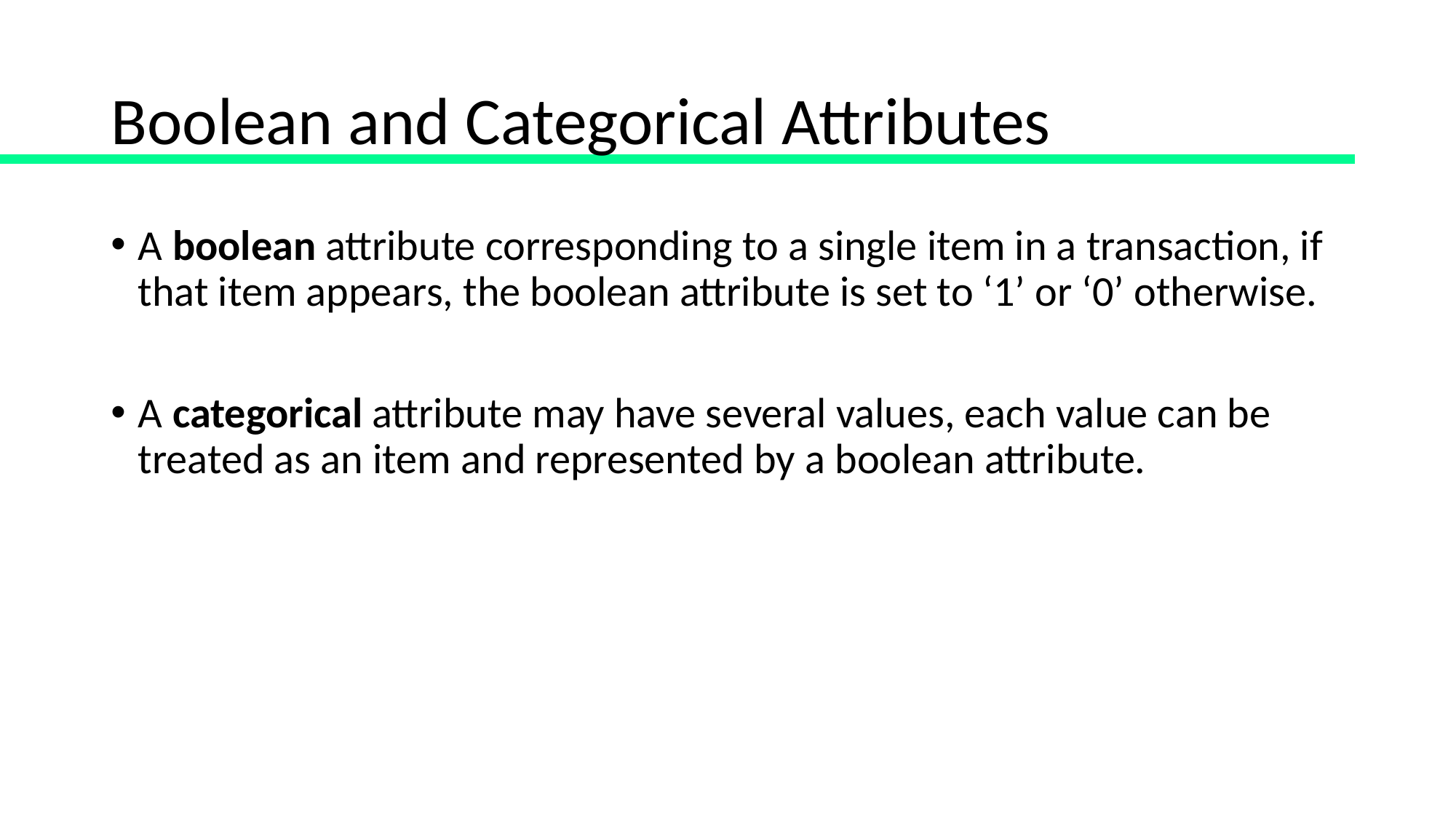

# Boolean and Categorical Attributes
A boolean attribute corresponding to a single item in a transaction, if that item appears, the boolean attribute is set to ‘1’ or ‘0’ otherwise.

A categorical attribute may have several values, each value can be treated as an item and represented by a boolean attribute.